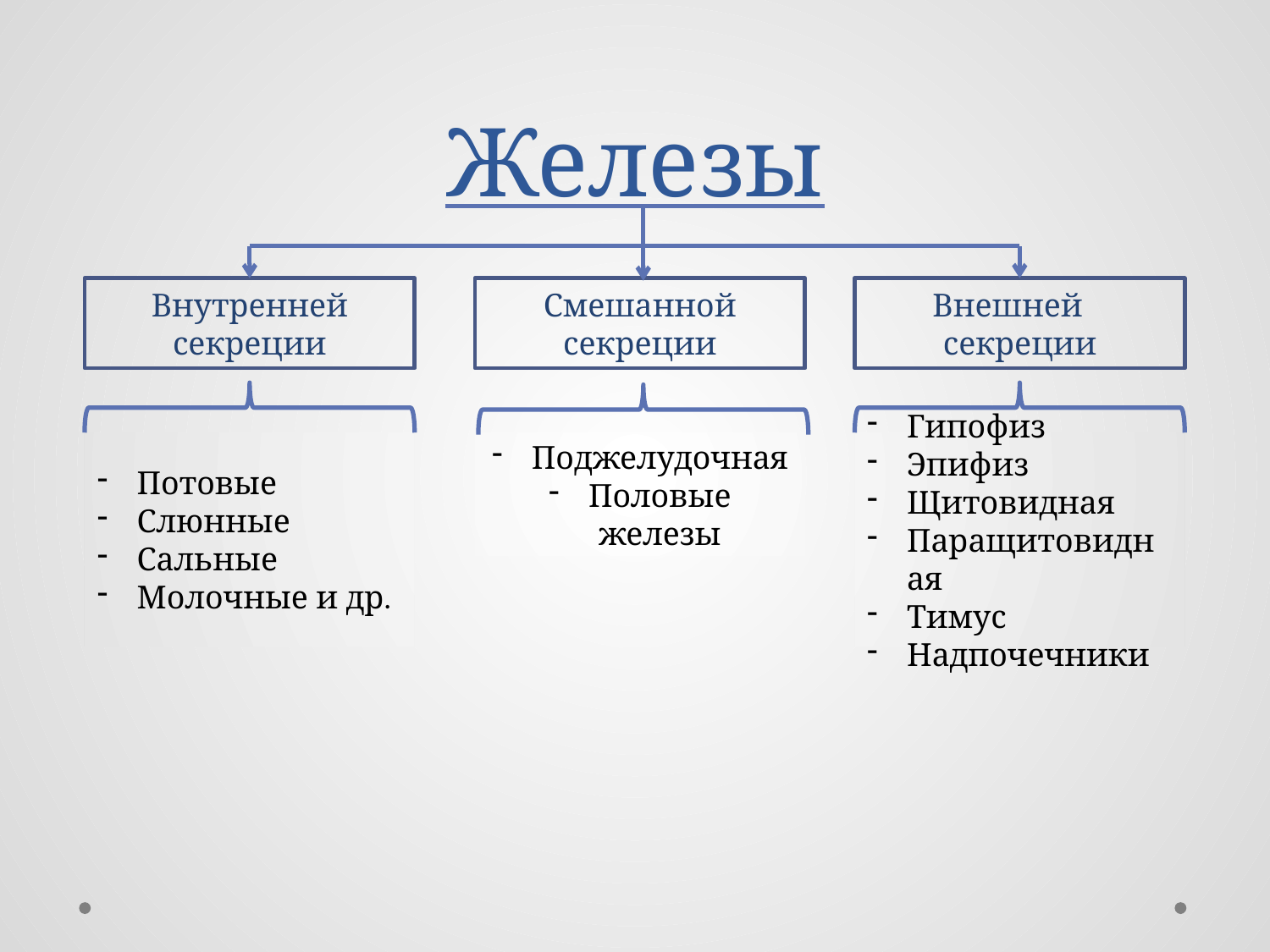

# Железы

Внутренней секреции
Смешанной секреции
Внешней    секреции
Поджелудочная
Половые железы
Потовые
Слюнные
Сальные
Молочные и др.
Гипофиз
Эпифиз
Щитовидная
Паращитовидная
Тимус
Надпочечники